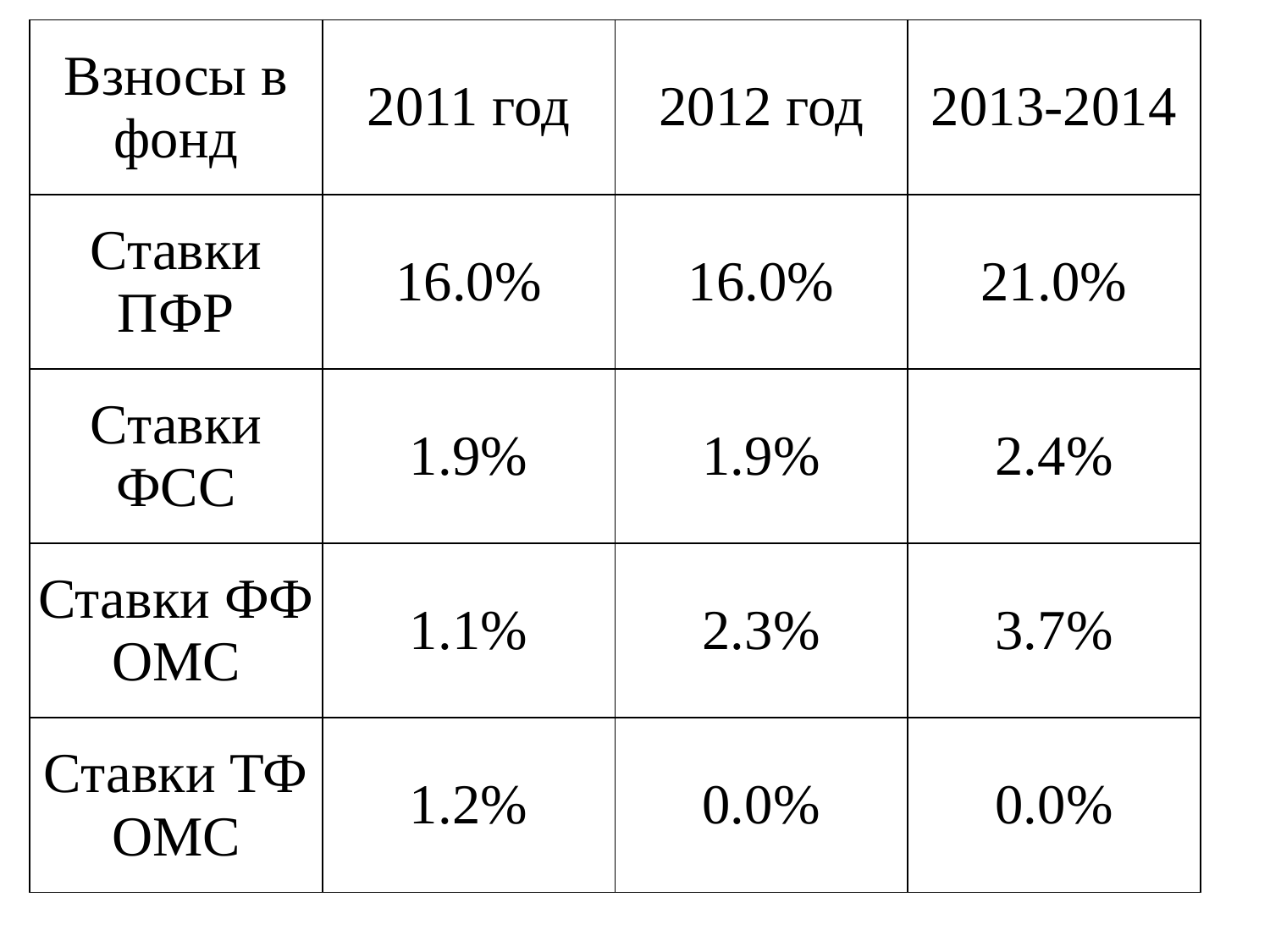

| Взносы в фонд | 2011 год | 2012 год | 2013-2014 |
| --- | --- | --- | --- |
| Ставки ПФР | 16.0% | 16.0% | 21.0% |
| Ставки ФСС | 1.9% | 1.9% | 2.4% |
| Ставки ФФ ОМС | 1.1% | 2.3% | 3.7% |
| Ставки ТФ ОМС | 1.2% | 0.0% | 0.0% |